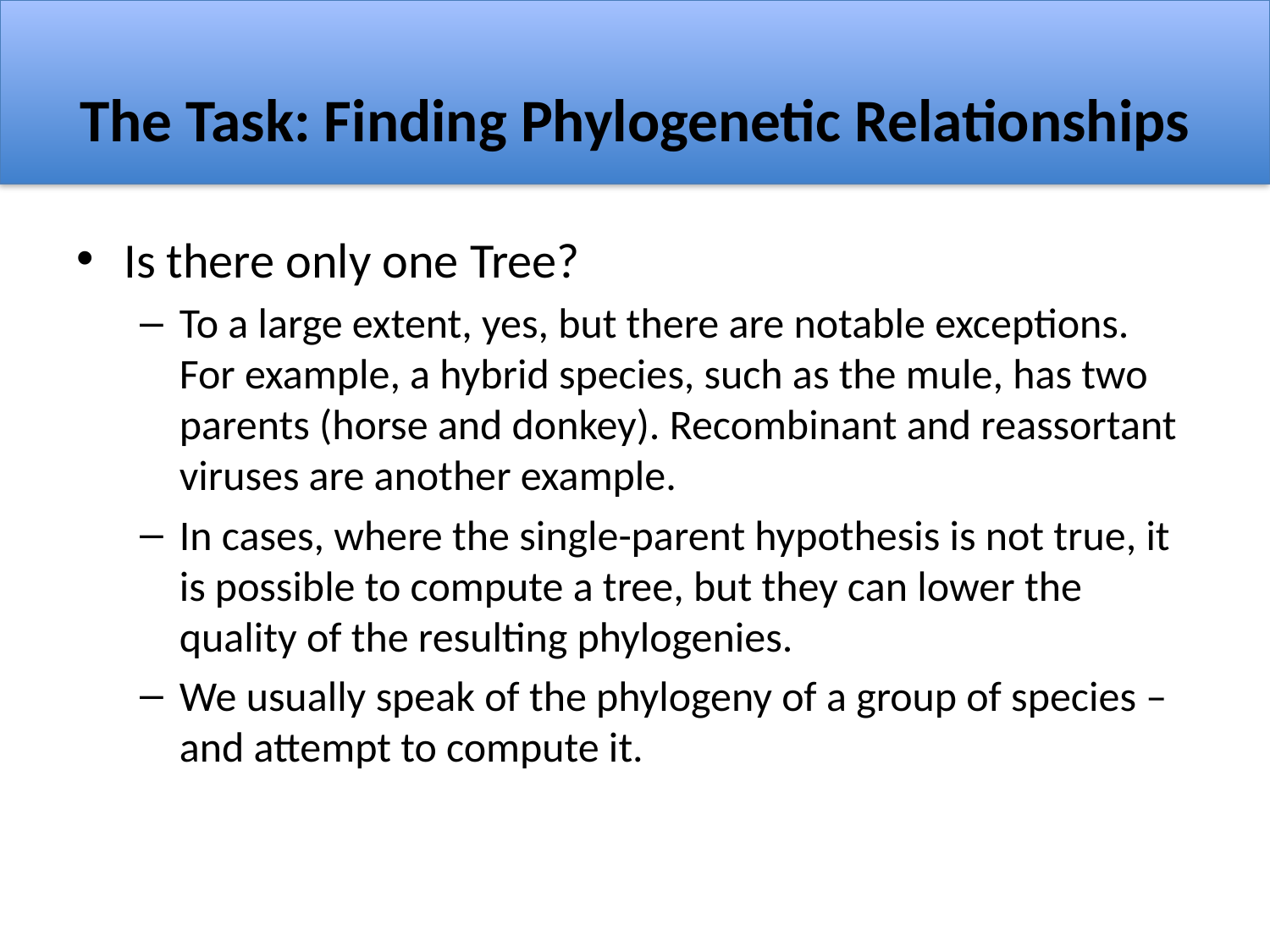

# The Task: Finding Phylogenetic Relationships
Is there only one Tree?
To a large extent, yes, but there are notable exceptions. For example, a hybrid species, such as the mule, has two parents (horse and donkey). Recombinant and reassortant viruses are another example.
In cases, where the single-parent hypothesis is not true, it is possible to compute a tree, but they can lower the quality of the resulting phylogenies.
We usually speak of the phylogeny of a group of species – and attempt to compute it.